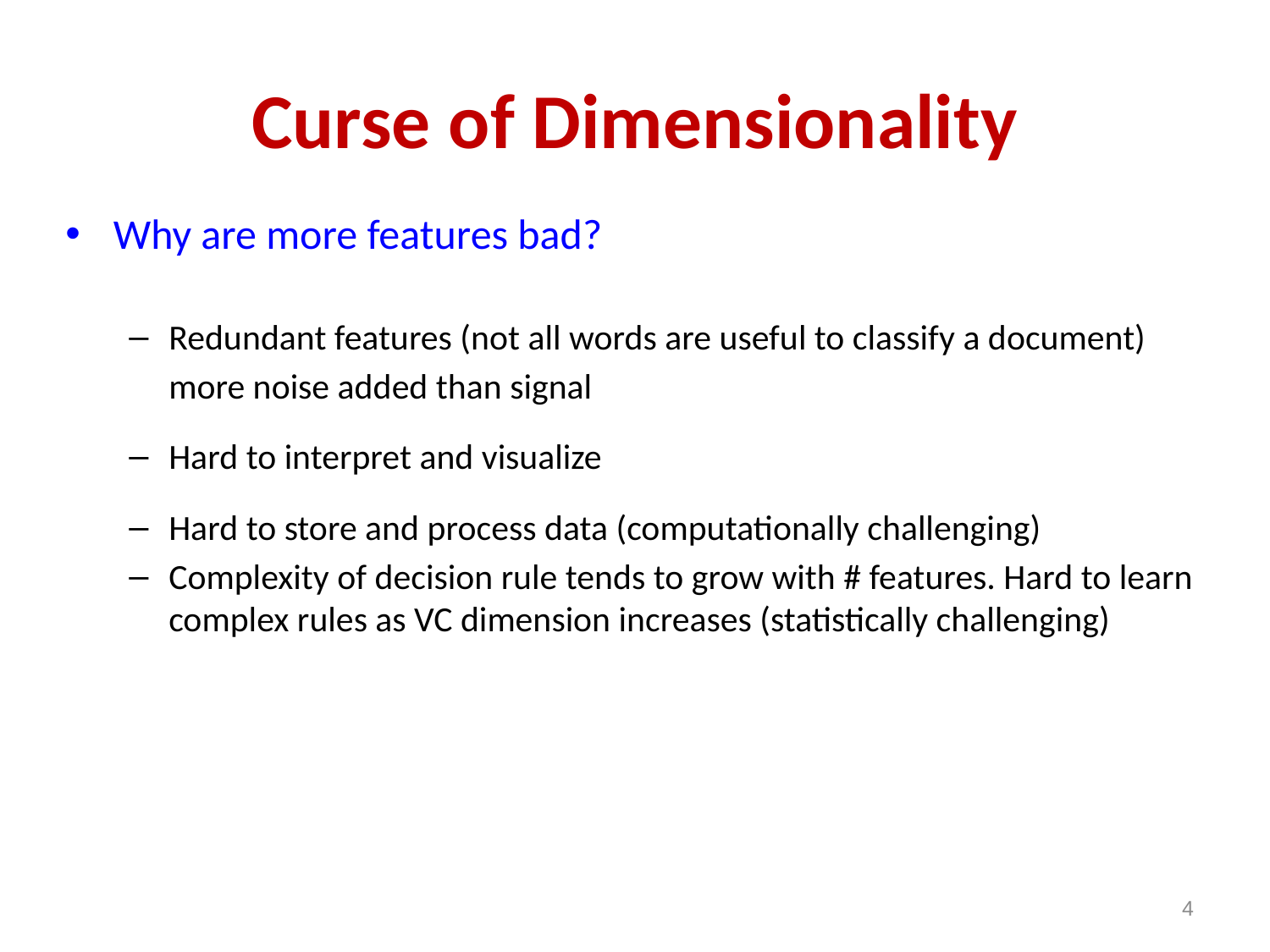

# Curse of Dimensionality
Why are more features bad?

Redundant features (not all words are useful to classify a document)
	more noise added than signal
Hard to interpret and visualize
Hard to store and process data (computationally challenging)
Complexity of decision rule tends to grow with # features. Hard to learn complex rules as VC dimension increases (statistically challenging)

4